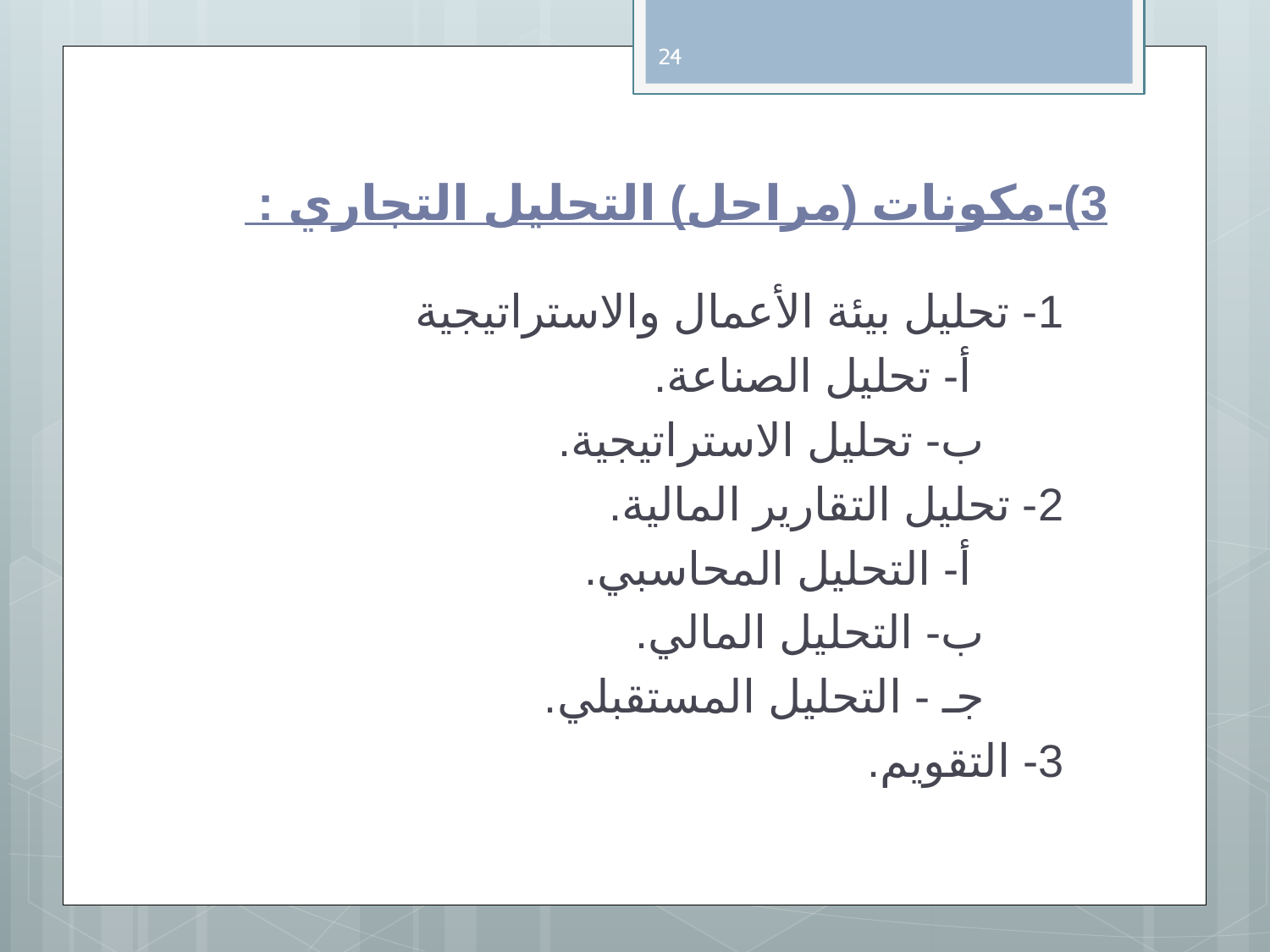

24
# 3)-مكونات (مراحل) التحليل التجاري :
1- تحليل بيئة الأعمال والاستراتيجية
 أ- تحليل الصناعة.
ب- تحليل الاستراتيجية.
2- تحليل التقارير المالية.
 أ- التحليل المحاسبي.
ب- التحليل المالي.
جـ - التحليل المستقبلي.
3- التقويم.